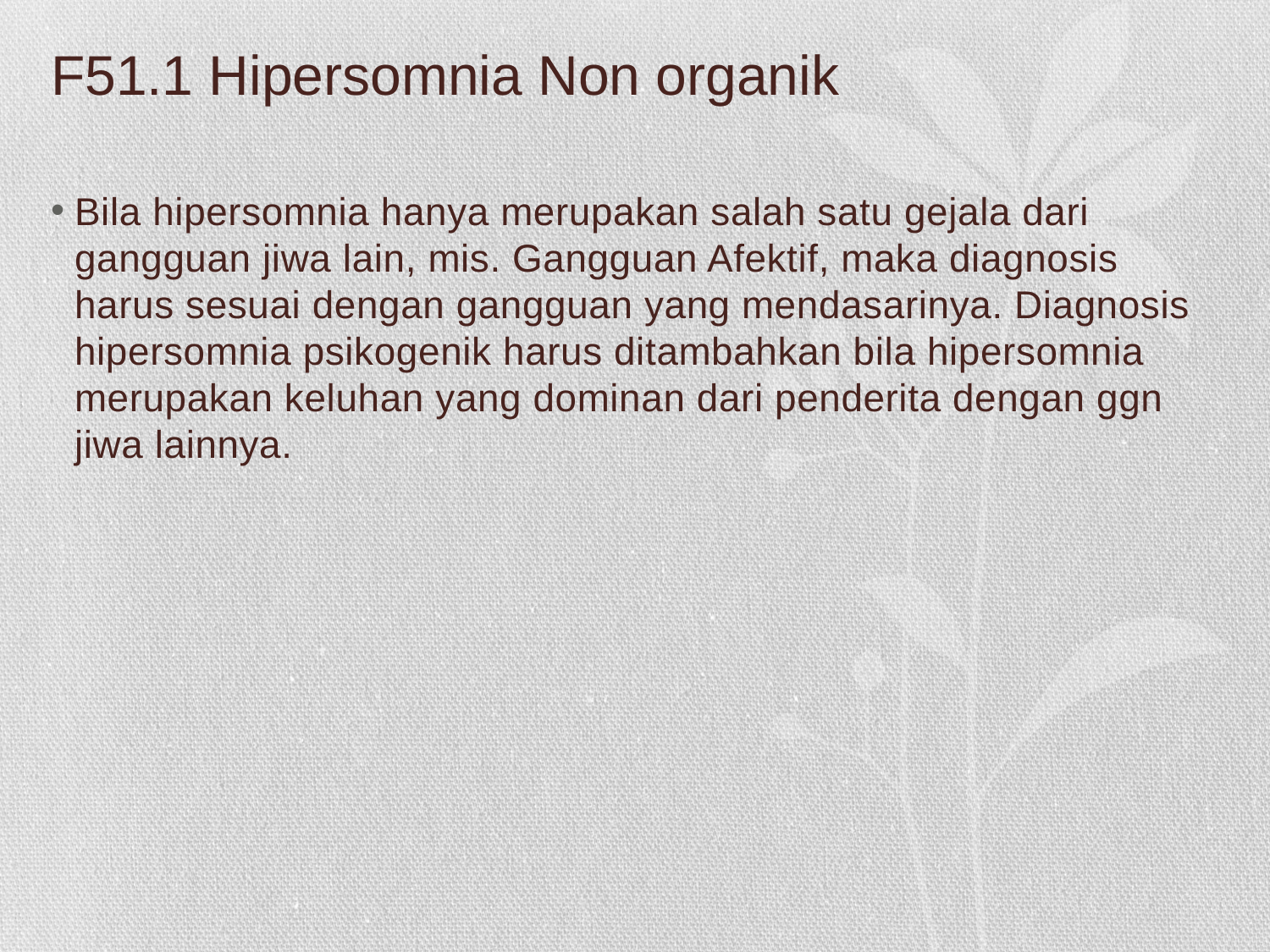

# F51.1 Hipersomnia Non organik
Bila hipersomnia hanya merupakan salah satu gejala dari gangguan jiwa lain, mis. Gangguan Afektif, maka diagnosis harus sesuai dengan gangguan yang mendasarinya. Diagnosis hipersomnia psikogenik harus ditambahkan bila hipersomnia merupakan keluhan yang dominan dari penderita dengan ggn jiwa lainnya.